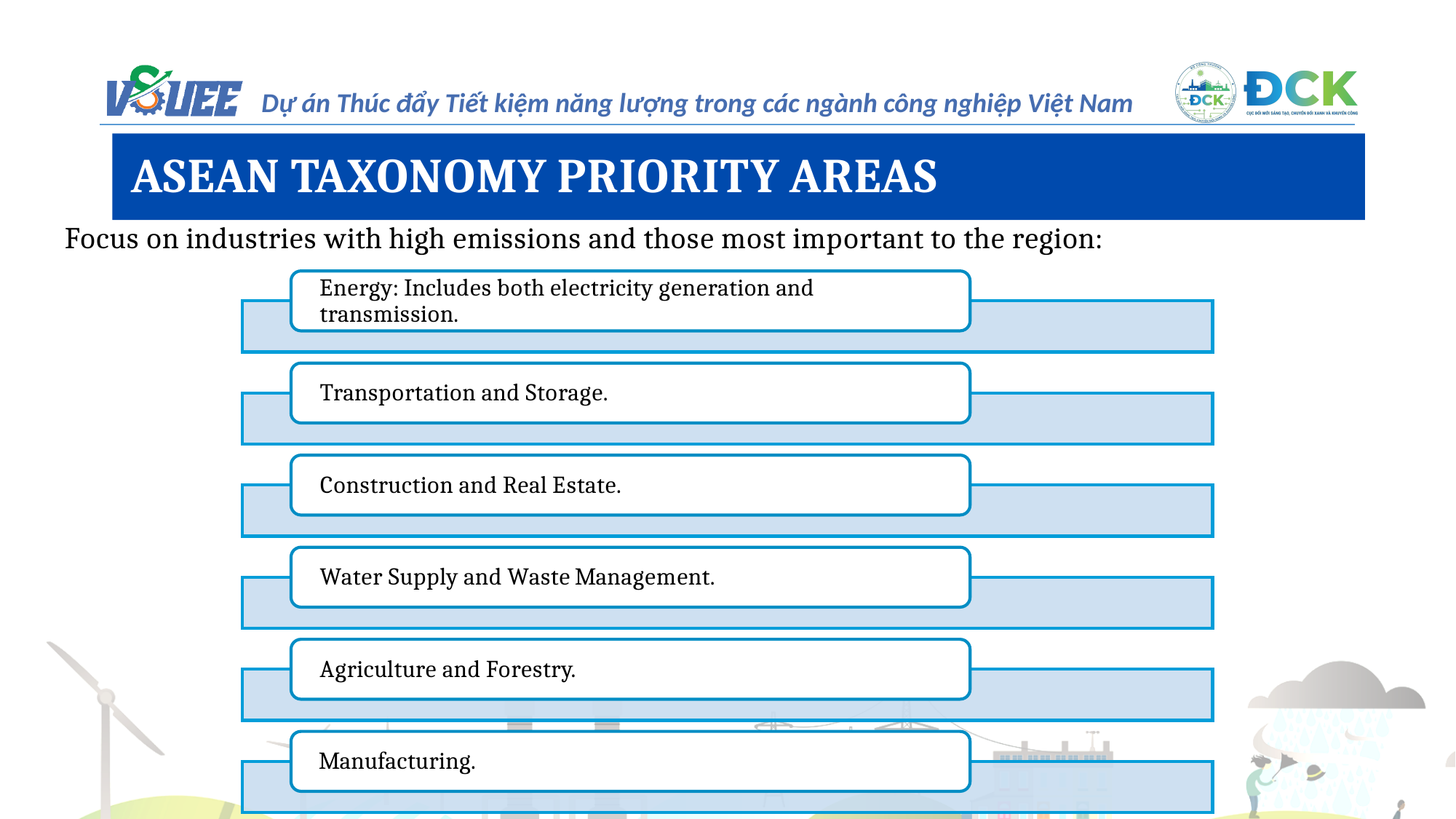

ASEAN TAXONOMY PRIORITY AREAS
Focus on industries with high emissions and those most important to the region:

Energy: Includes both electricity generation and transmission.

Transportation and Storage.

Construction and Real Estate.

Water Supply and Waste Management.

Agriculture and Forestry.

Manufacturing.